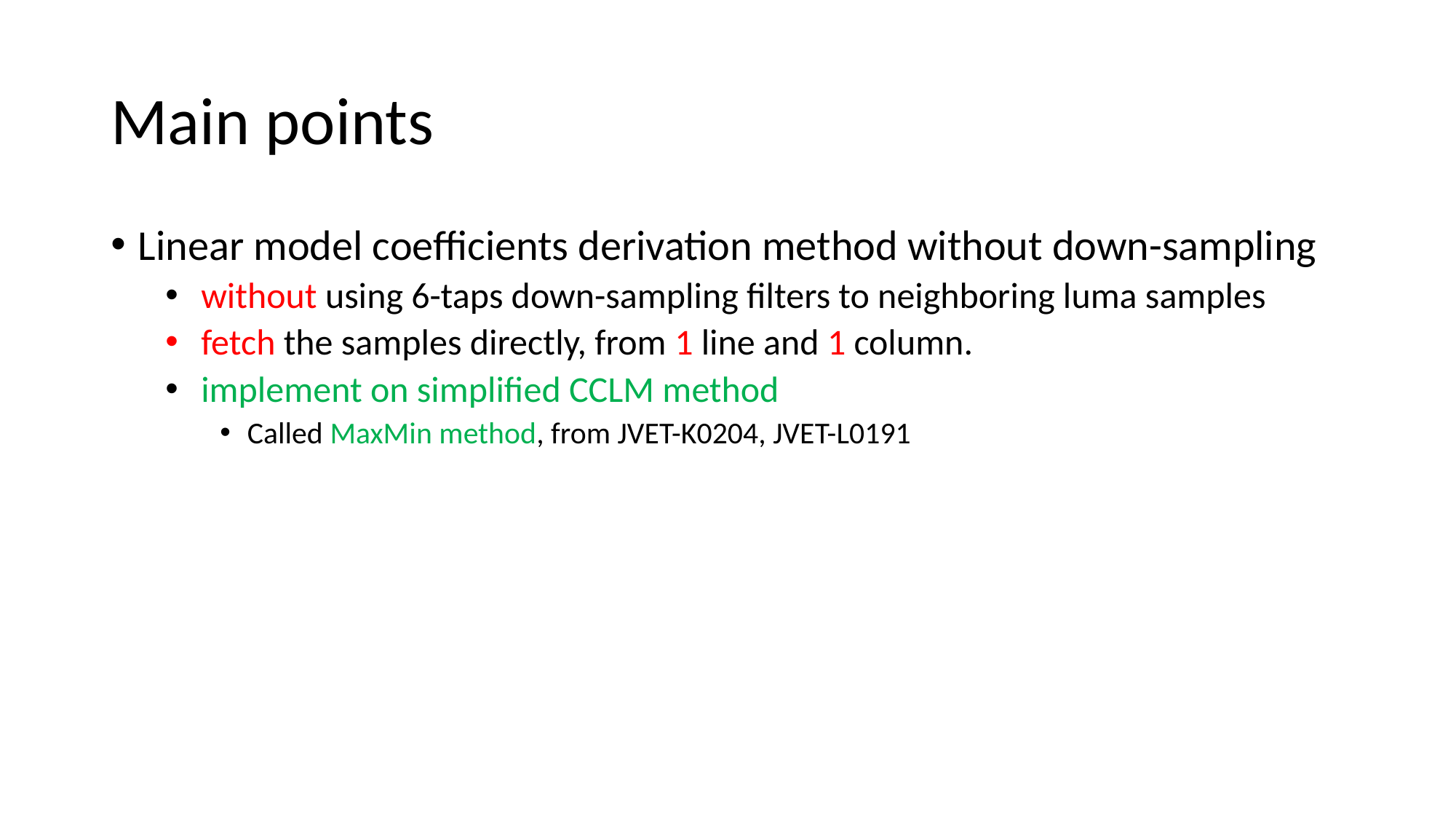

# Main points
Linear model coefficients derivation method without down-sampling
 without using 6-taps down-sampling filters to neighboring luma samples
 fetch the samples directly, from 1 line and 1 column.
 implement on simplified CCLM method
Called MaxMin method, from JVET-K0204, JVET-L0191